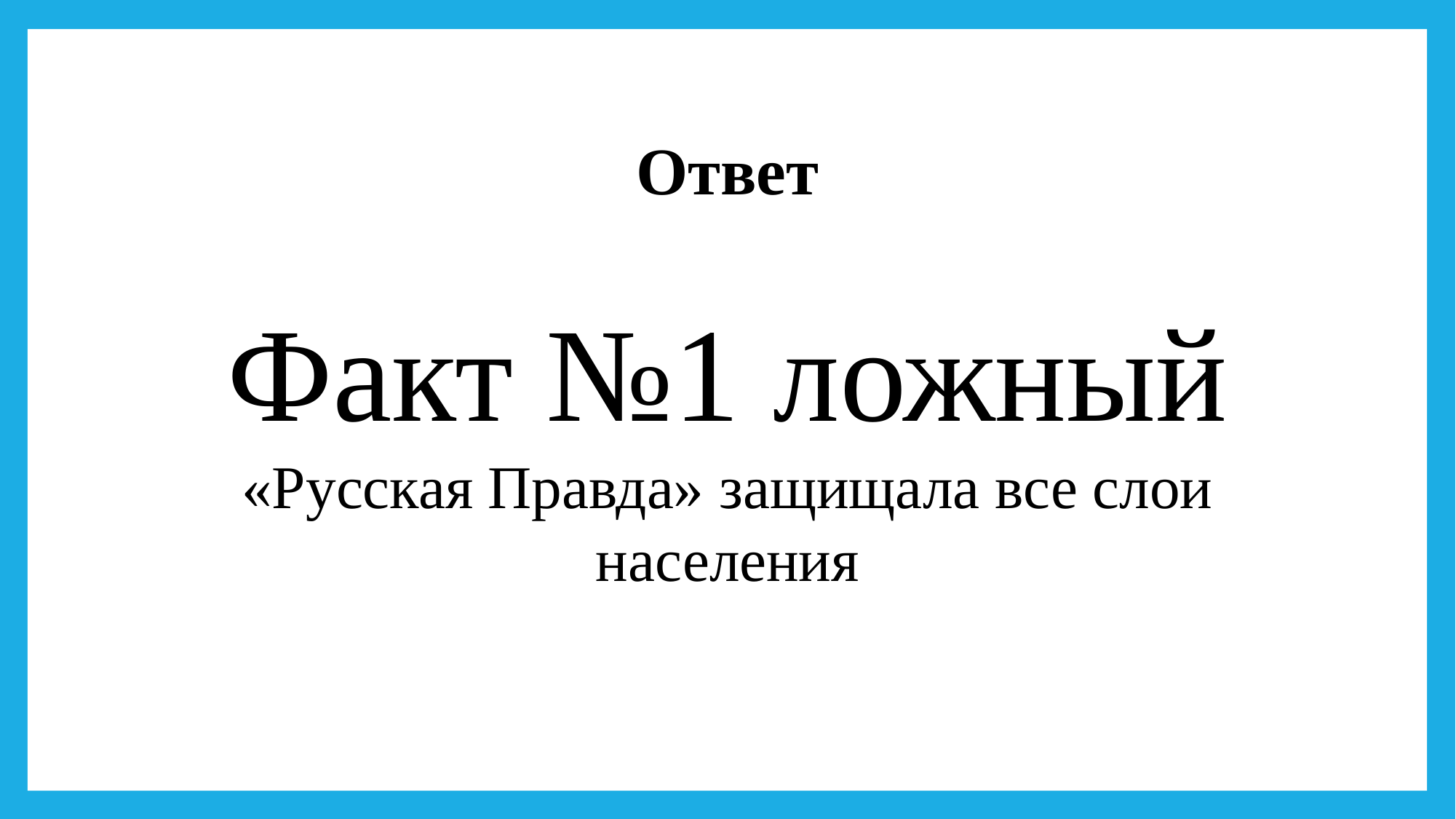

Ответ

Факт №1 ложный
«Русская Правда» защищала все слои населения